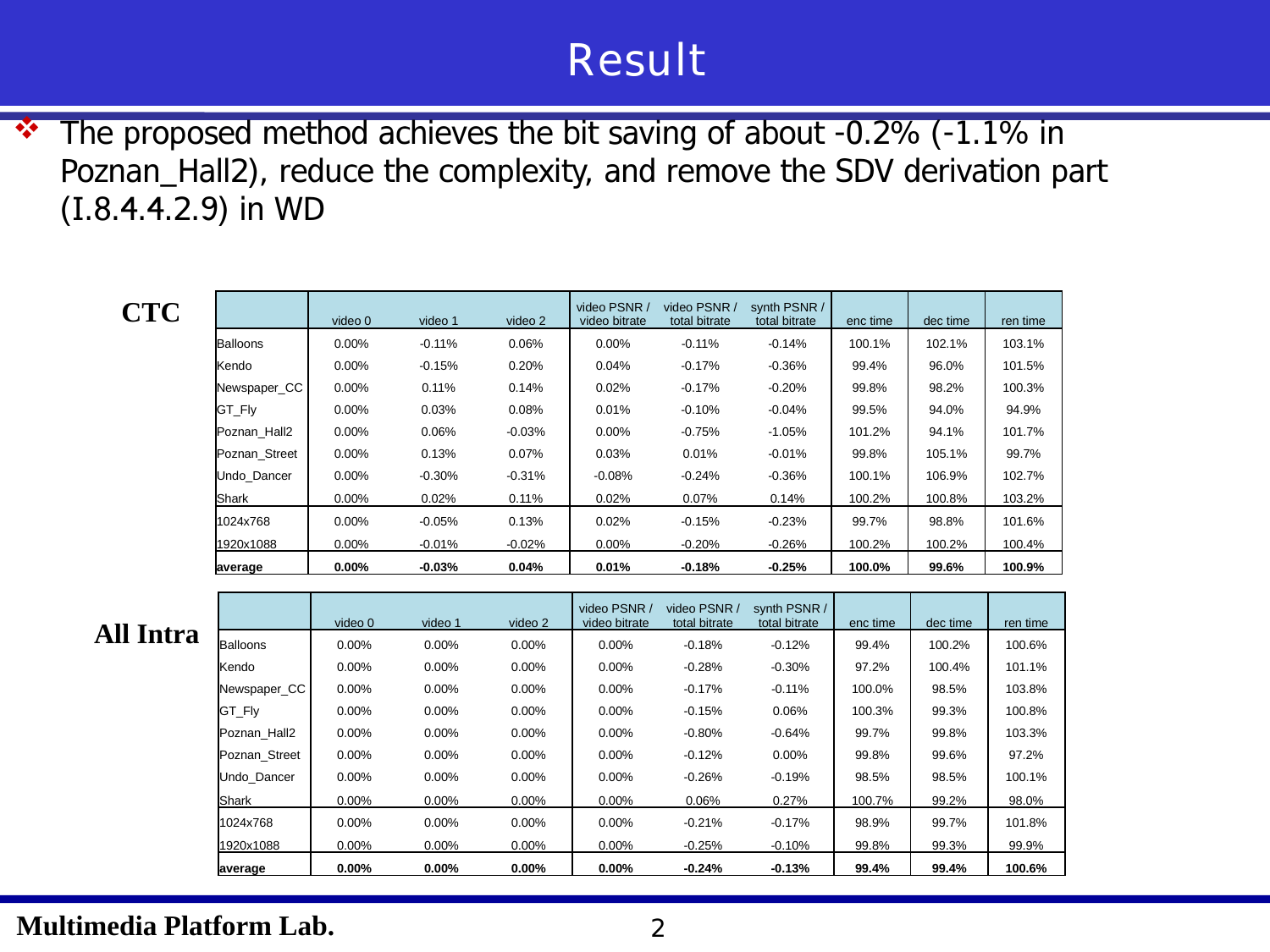

# Result
The proposed method achieves the bit saving of about -0.2% (-1.1% in Poznan_Hall2), reduce the complexity, and remove the SDV derivation part (I.8.4.4.2.9) in WD

CTC
|  | video 0 | video 1 | video 2 | video PSNR / video bitrate | video PSNR / total bitrate | synth PSNR / total bitrate | enc time | dec time | ren time |
| --- | --- | --- | --- | --- | --- | --- | --- | --- | --- |
| Balloons | 0.00% | -0.11% | 0.06% | 0.00% | -0.11% | -0.14% | 100.1% | 102.1% | 103.1% |
| Kendo | 0.00% | -0.15% | 0.20% | 0.04% | -0.17% | -0.36% | 99.4% | 96.0% | 101.5% |
| Newspaper\_CC | 0.00% | 0.11% | 0.14% | 0.02% | -0.17% | -0.20% | 99.8% | 98.2% | 100.3% |
| GT\_Fly | 0.00% | 0.03% | 0.08% | 0.01% | -0.10% | -0.04% | 99.5% | 94.0% | 94.9% |
| Poznan\_Hall2 | 0.00% | 0.06% | -0.03% | 0.00% | -0.75% | -1.05% | 101.2% | 94.1% | 101.7% |
| Poznan\_Street | 0.00% | 0.13% | 0.07% | 0.03% | 0.01% | -0.01% | 99.8% | 105.1% | 99.7% |
| Undo\_Dancer | 0.00% | -0.30% | -0.31% | -0.08% | -0.24% | -0.36% | 100.1% | 106.9% | 102.7% |
| Shark | 0.00% | 0.02% | 0.11% | 0.02% | 0.07% | 0.14% | 100.2% | 100.8% | 103.2% |
| 1024x768 | 0.00% | -0.05% | 0.13% | 0.02% | -0.15% | -0.23% | 99.7% | 98.8% | 101.6% |
| 1920x1088 | 0.00% | -0.01% | -0.02% | 0.00% | -0.20% | -0.26% | 100.2% | 100.2% | 100.4% |
| average | 0.00% | -0.03% | 0.04% | 0.01% | -0.18% | -0.25% | 100.0% | 99.6% | 100.9% |
|  | video 0 | video 1 | video 2 | video PSNR / video bitrate | video PSNR / total bitrate | synth PSNR / total bitrate | enc time | dec time | ren time |
| --- | --- | --- | --- | --- | --- | --- | --- | --- | --- |
| Balloons | 0.00% | 0.00% | 0.00% | 0.00% | -0.18% | -0.12% | 99.4% | 100.2% | 100.6% |
| Kendo | 0.00% | 0.00% | 0.00% | 0.00% | -0.28% | -0.30% | 97.2% | 100.4% | 101.1% |
| Newspaper\_CC | 0.00% | 0.00% | 0.00% | 0.00% | -0.17% | -0.11% | 100.0% | 98.5% | 103.8% |
| GT\_Fly | 0.00% | 0.00% | 0.00% | 0.00% | -0.15% | 0.06% | 100.3% | 99.3% | 100.8% |
| Poznan\_Hall2 | 0.00% | 0.00% | 0.00% | 0.00% | -0.80% | -0.64% | 99.7% | 99.8% | 103.3% |
| Poznan\_Street | 0.00% | 0.00% | 0.00% | 0.00% | -0.12% | 0.00% | 99.8% | 99.6% | 97.2% |
| Undo\_Dancer | 0.00% | 0.00% | 0.00% | 0.00% | -0.26% | -0.19% | 98.5% | 98.5% | 100.1% |
| Shark | 0.00% | 0.00% | 0.00% | 0.00% | 0.06% | 0.27% | 100.7% | 99.2% | 98.0% |
| 1024x768 | 0.00% | 0.00% | 0.00% | 0.00% | -0.21% | -0.17% | 98.9% | 99.7% | 101.8% |
| 1920x1088 | 0.00% | 0.00% | 0.00% | 0.00% | -0.25% | -0.10% | 99.8% | 99.3% | 99.9% |
| average | 0.00% | 0.00% | 0.00% | 0.00% | -0.24% | -0.13% | 99.4% | 99.4% | 100.6% |
All Intra
2